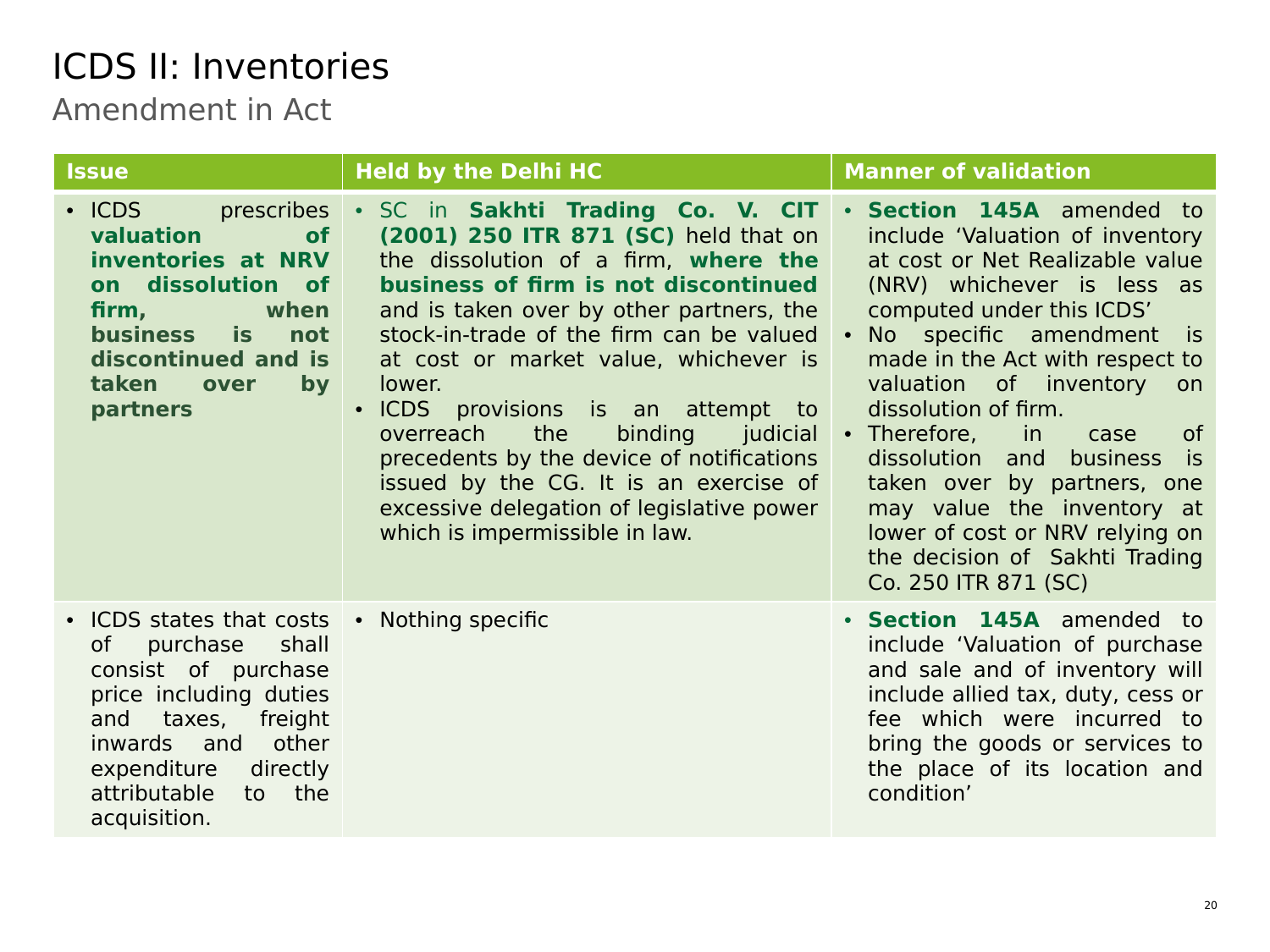

# ICDS II: Inventories
Amendment in Act
| Issue | Held by the Delhi HC | Manner of validation |
| --- | --- | --- |
| ICDS prescribes valuation of inventories at NRV on dissolution of firm, when business is not discontinued and is taken over by partners | SC in Sakhti Trading Co. V. CIT (2001) 250 ITR 871 (SC) held that on the dissolution of a firm, where the business of firm is not discontinued and is taken over by other partners, the stock-in-trade of the firm can be valued at cost or market value, whichever is lower. ICDS provisions is an attempt to overreach the binding judicial precedents by the device of notifications issued by the CG. It is an exercise of excessive delegation of legislative power which is impermissible in law. | Section 145A amended to include ‘Valuation of inventory at cost or Net Realizable value (NRV) whichever is less as computed under this ICDS’ No specific amendment is made in the Act with respect to valuation of inventory on dissolution of firm. Therefore, in case of dissolution and business is taken over by partners, one may value the inventory at lower of cost or NRV relying on the decision of Sakhti Trading Co. 250 ITR 871 (SC) |
| ICDS states that costs of purchase shall consist of purchase price including duties and taxes, freight inwards and other expenditure directly attributable to the acquisition. | Nothing specific | Section 145A amended to include ‘Valuation of purchase and sale and of inventory will include allied tax, duty, cess or fee which were incurred to bring the goods or services to the place of its location and condition’ |